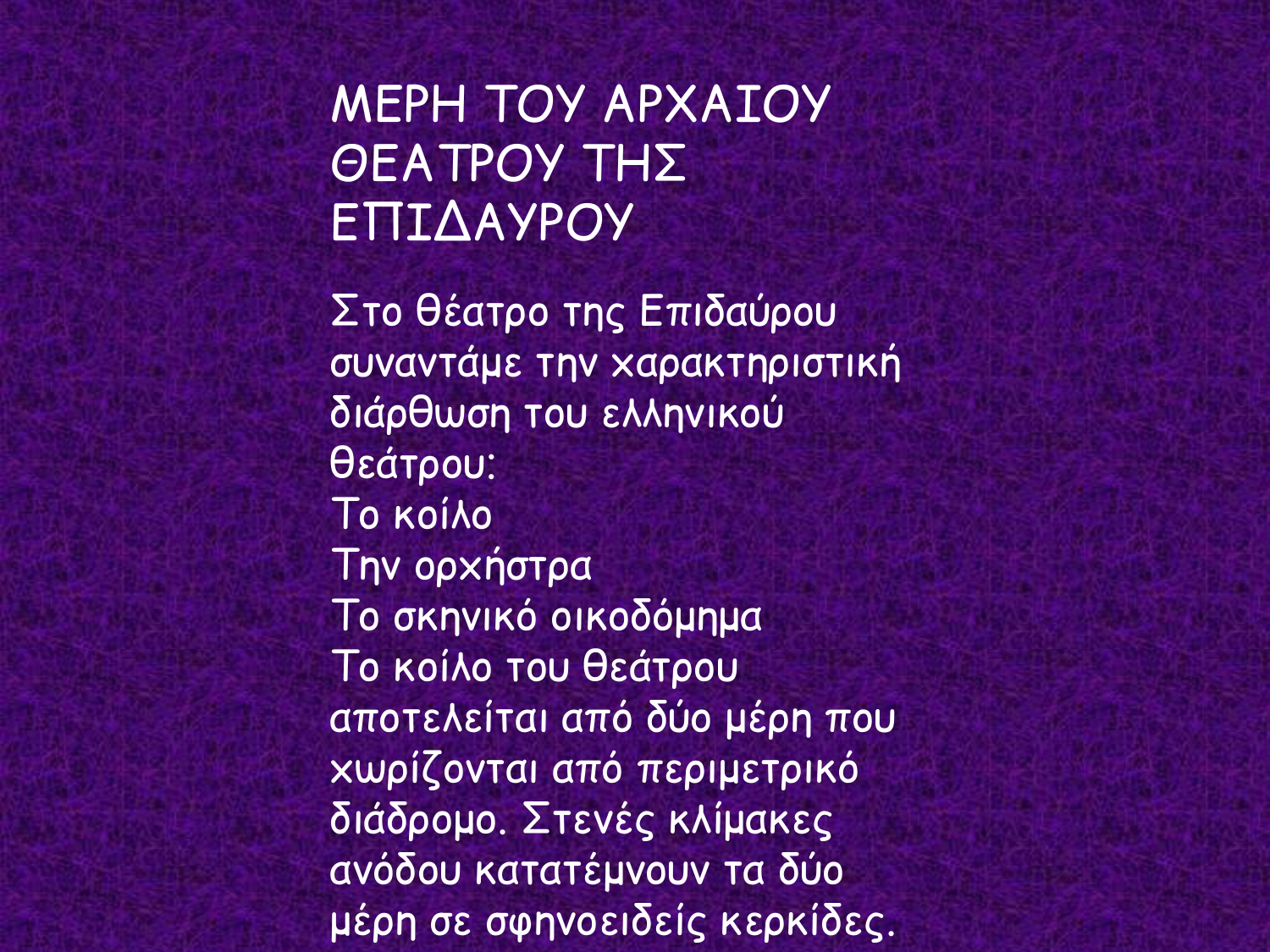

ΜΕΡΗ ΤΟΥ ΑΡΧΑΙΟΥ ΘΕΑΤΡΟΥ ΤΗΣ ΕΠΙΔΑΥΡΟΥ
Στο θέατρο της Επιδαύρου συναντάμε την χαρακτηριστική διάρθωση του ελληνικού θεάτρου:
Το κοίλο
Την ορχήστρα
Το σκηνικό οικοδόμημα
Το κοίλο του θεάτρου αποτελείται από δύο μέρη που χωρίζονται από περιμετρικό διάδρομο. Στενές κλίμακες ανόδου κατατέμνουν τα δύο μέρη σε σφηνοειδείς κερκίδες.